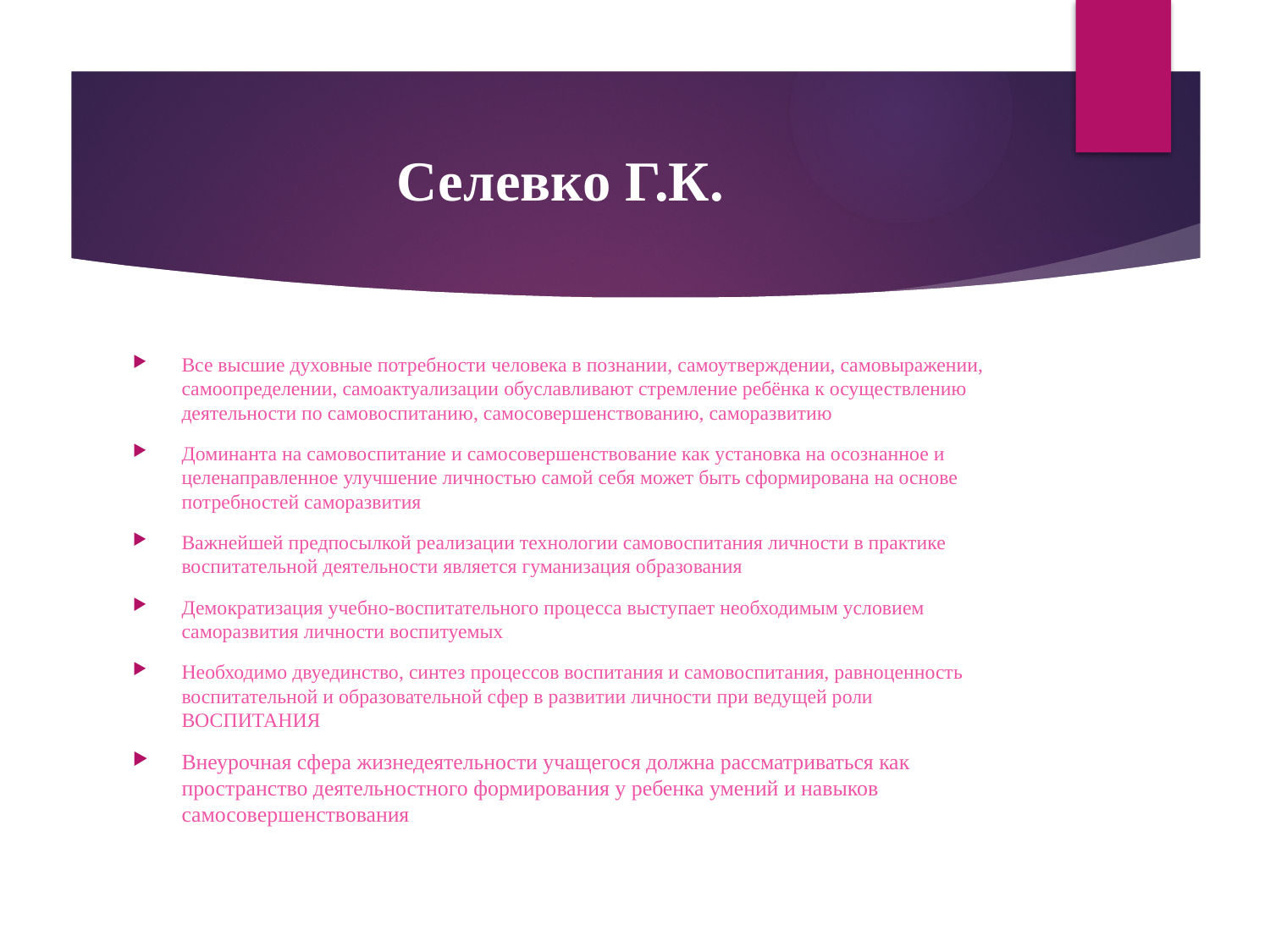

# Селевко Г.К.
Все высшие духовные потребности человека в познании, самоутверждении, самовыражении, самоопределении, самоактуализации обуславливают стремление ребёнка к осуществлению деятельности по самовоспитанию, самосовершенствованию, саморазвитию
Доминанта на самовоспитание и самосовершенствование как установка на осознанное и целенаправленное улучшение личностью самой себя может быть сформирована на основе потребностей саморазвития
Важнейшей предпосылкой реализации технологии самовоспитания личности в практике воспитательной деятельности является гуманизация образования
Демократизация учебно-воспитательного процесса выступает необходимым условием саморазвития личности воспитуемых
Необходимо двуединство, синтез процессов воспитания и самовоспитания, равноценность воспитательной и образовательной сфер в развитии личности при ведущей роли ВОСПИТАНИЯ
Внеурочная сфера жизнедеятельности учащегося должна рассматриваться как пространство деятельностного формирования у ребенка умений и навыков самосовершенствования